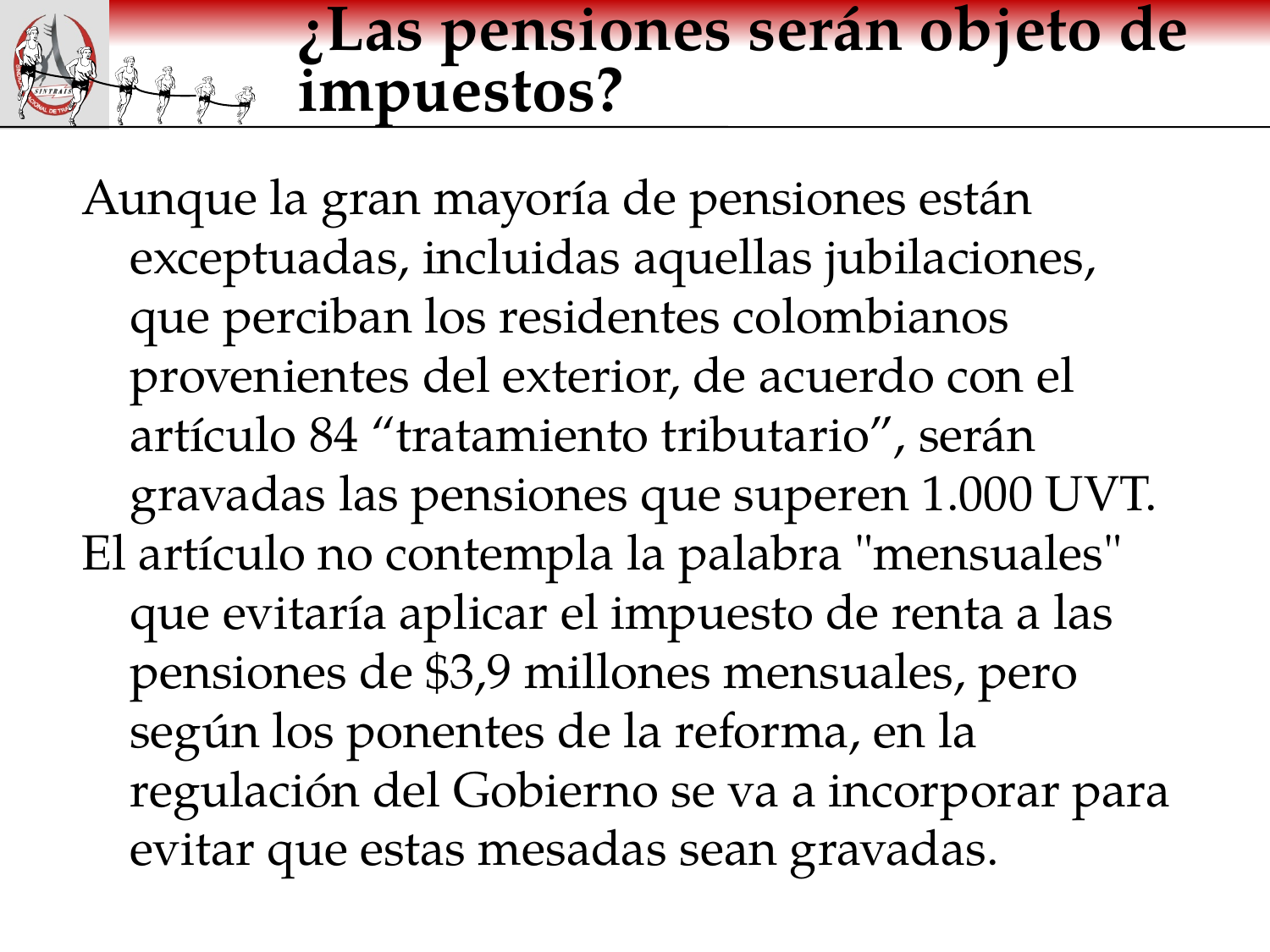

# ¿Las pensiones serán objeto de impuestos?
Aunque la gran mayoría de pensiones están exceptuadas, incluidas aquellas jubilaciones, que perciban los residentes colombianos provenientes del exterior, de acuerdo con el artículo 84 “tratamiento tributario”, serán gravadas las pensiones que superen 1.000 UVT.
El artículo no contempla la palabra "mensuales" que evitaría aplicar el impuesto de renta a las pensiones de $3,9 millones mensuales, pero según los ponentes de la reforma, en la regulación del Gobierno se va a incorporar para evitar que estas mesadas sean gravadas.